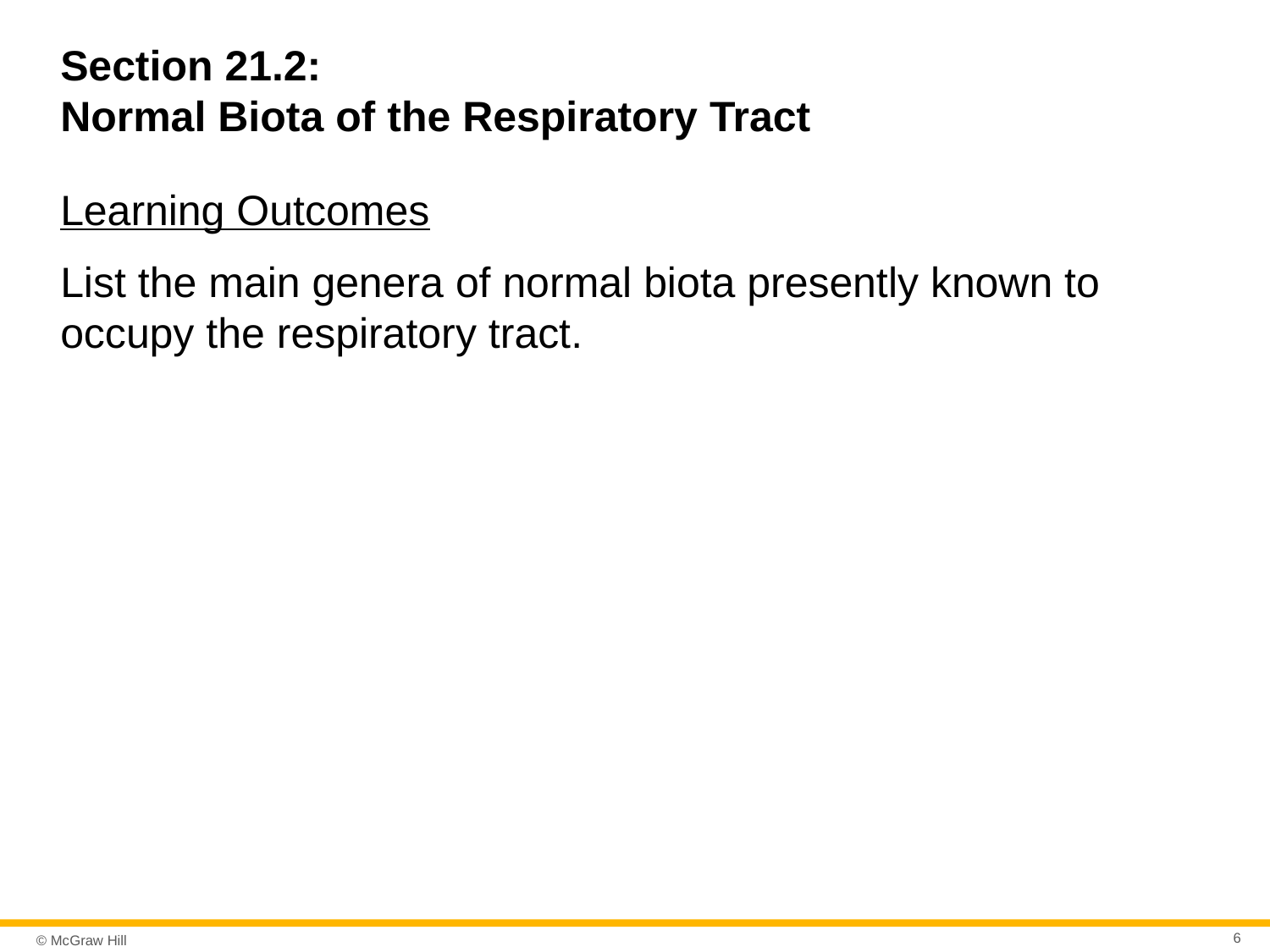

# Section 21.2: Normal Biota of the Respiratory Tract
Learning Outcomes
List the main genera of normal biota presently known to occupy the respiratory tract.